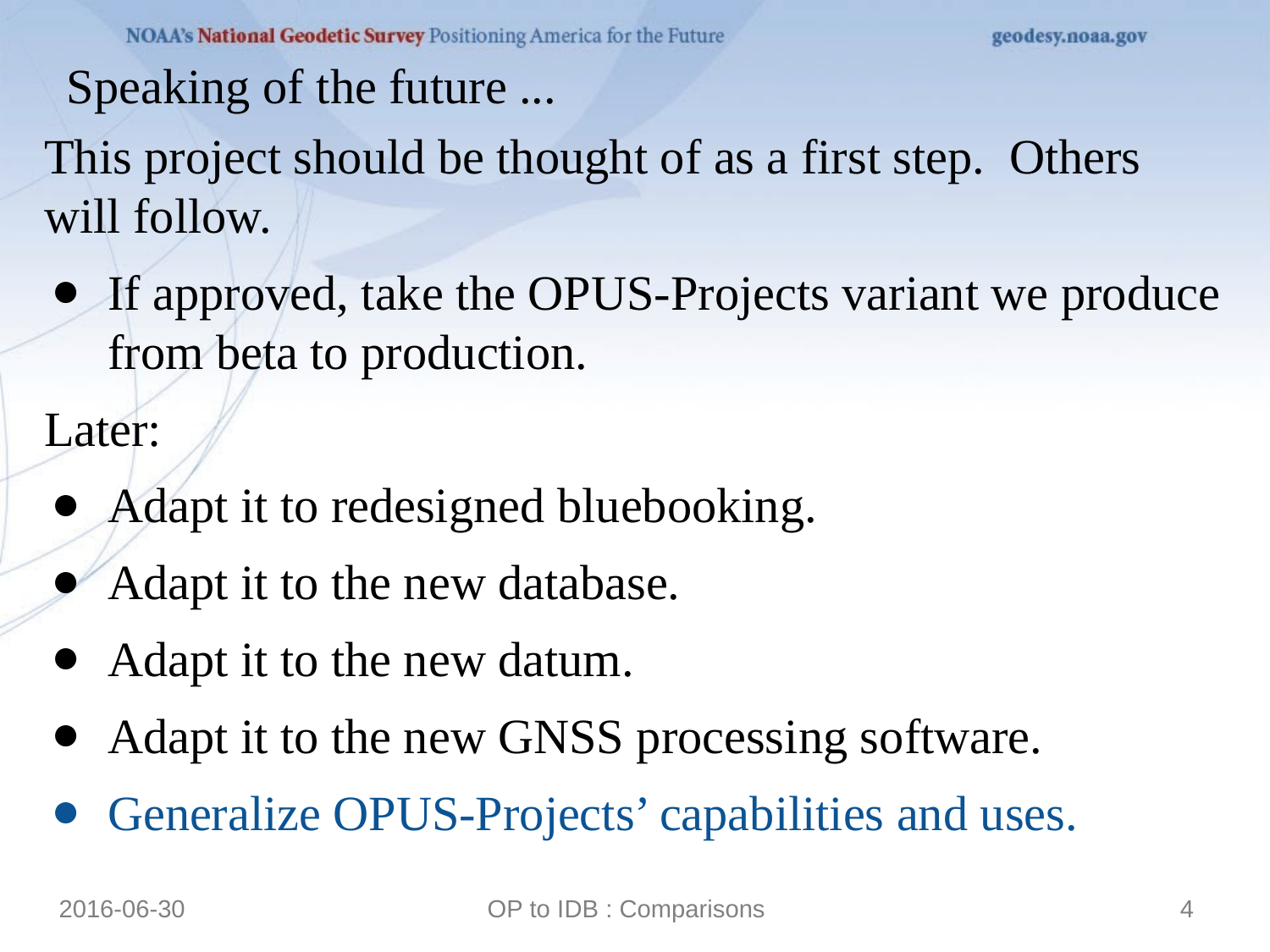

Speaking of the future ...
This project should be thought of as a first step.  Others will follow.
If approved, take the OPUS-Projects variant we produce from beta to production.
Later:
Adapt it to redesigned bluebooking.
Adapt it to the new database.
Adapt it to the new datum.
Adapt it to the new GNSS processing software.
Generalize OPUS-Projects’ capabilities and uses.
2016-06-30
OP to IDB : Comparisons
4